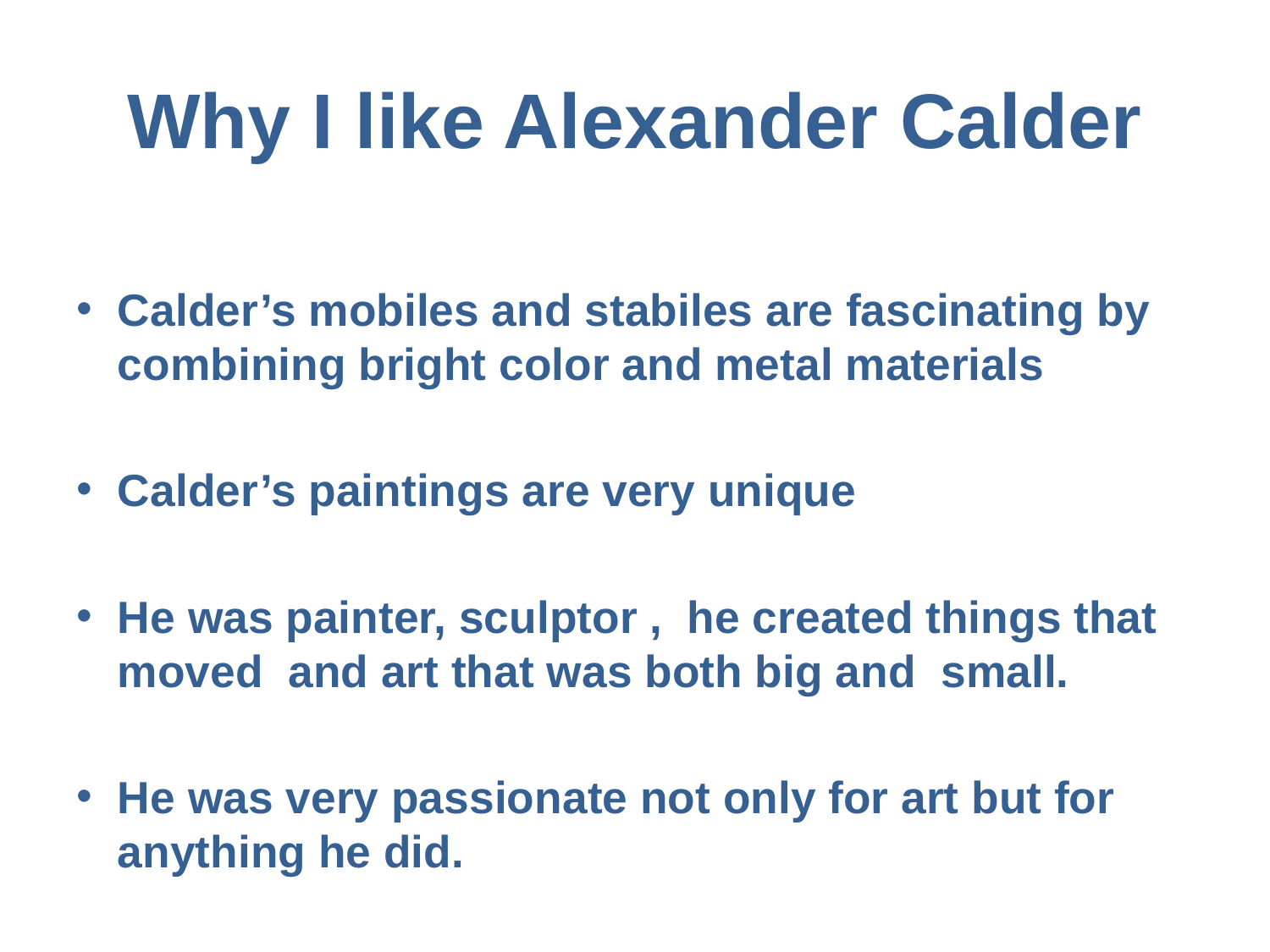

# Why I like Alexander Calder

Calder’s mobiles and stabiles are fascinating by combining bright color and metal materials

Calder’s paintings are very unique

He was painter, sculptor ,  he created things that moved  and art that was both big and  small.

He was very passionate not only for art but for  anything he did.